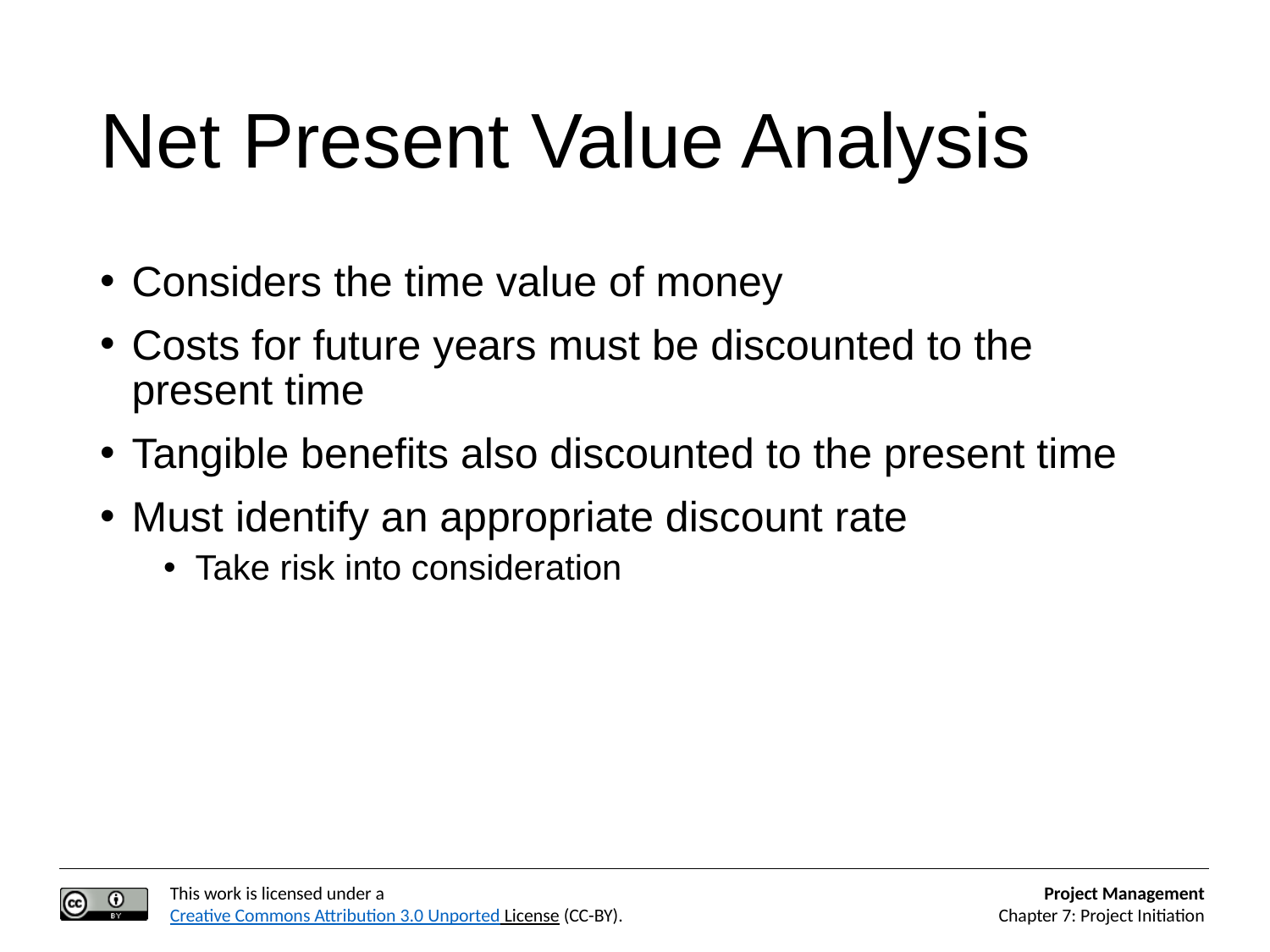

# Net Present Value Analysis
Considers the time value of money
Costs for future years must be discounted to the present time
Tangible benefits also discounted to the present time
Must identify an appropriate discount rate
Take risk into consideration